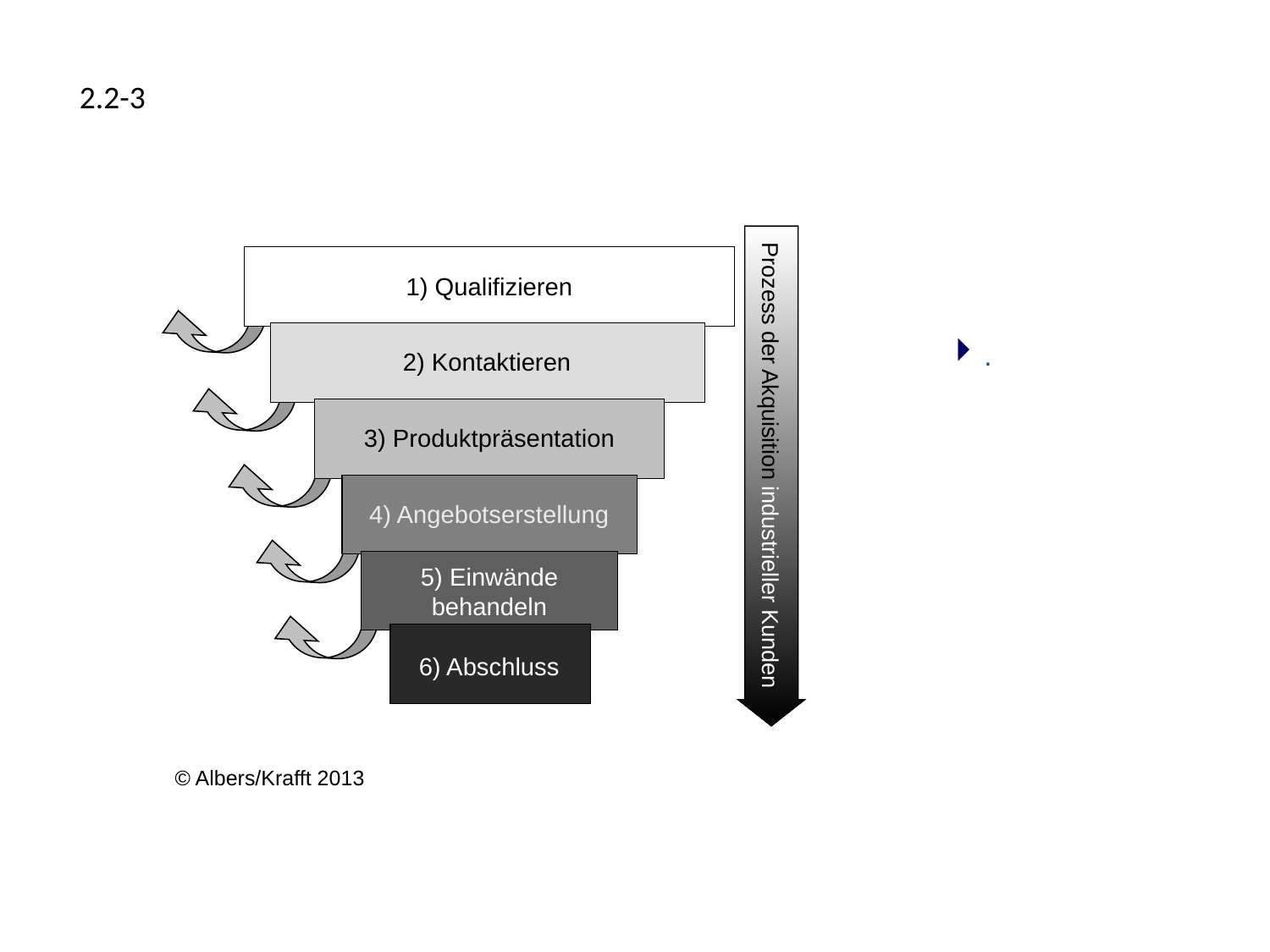

2.2-3
Prozess der Akquisition industrieller Kunden

1) Qualifizieren

.
2) Kontaktieren

3) Produktpräsentation

4) Angebotserstellung

5) Einwände
behandeln

6) Abschluss
© Albers/Krafft 2013